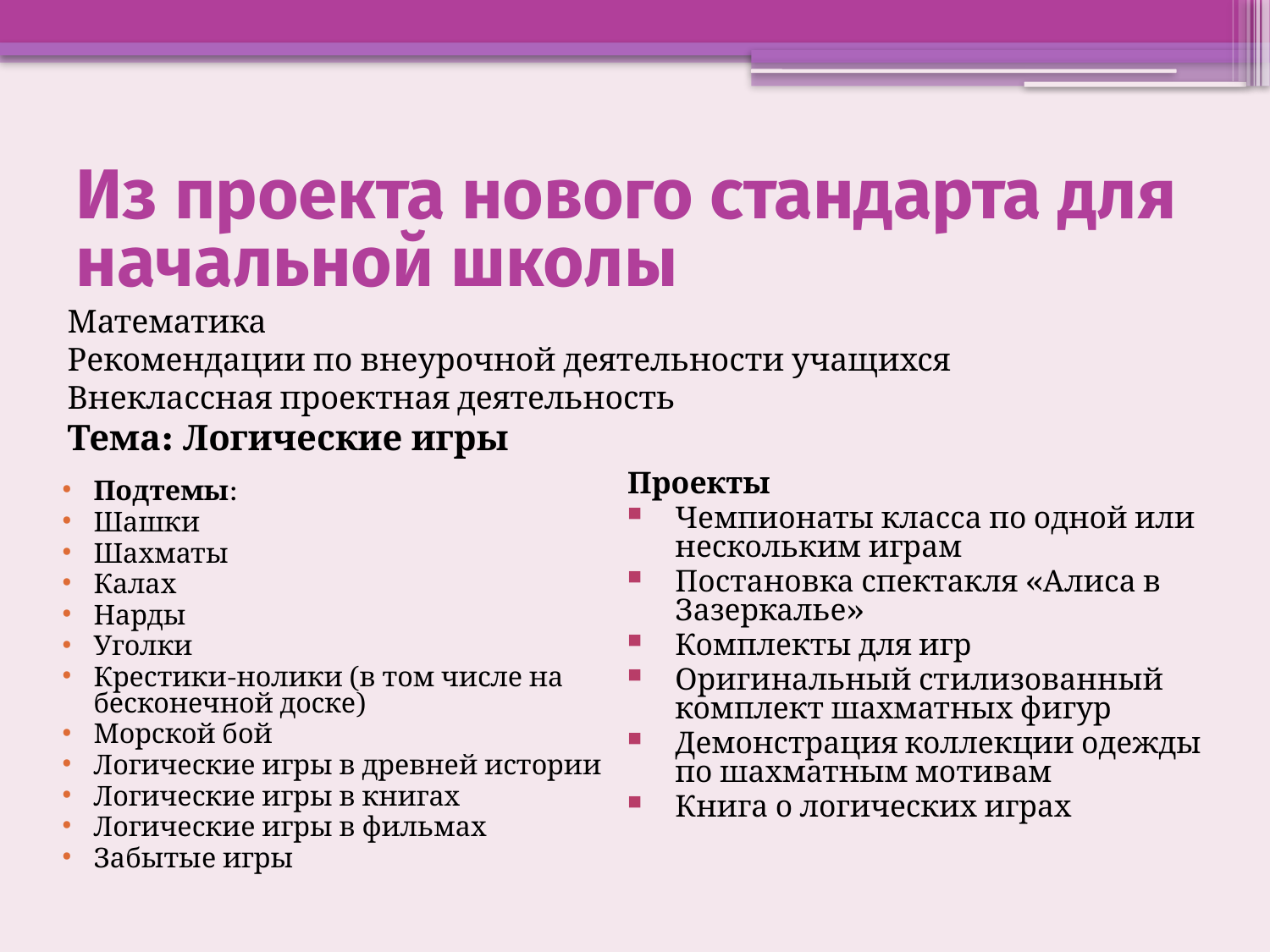

# Из проекта нового стандарта для начальной школы

Математика
Рекомендации по внеурочной деятельности учащихся
Внеклассная проектная деятельность
Тема: Логические игры

Проекты
Чемпионаты класса по одной или нескольким играм
Постановка спектакля «Алиса в Зазеркалье»
Комплекты для игр
Оригинальный стилизованный комплект шахматных фигур
Демонстрация коллекции одежды по шахматным мотивам
Книга о логических играх

Подтемы:
Шашки
Шахматы
Калах
Нарды
Уголки
Крестики-нолики (в том числе на бесконечной доске)
Морской бой
Логические игры в древней истории
Логические игры в книгах
Логические игры в фильмах
Забытые игры